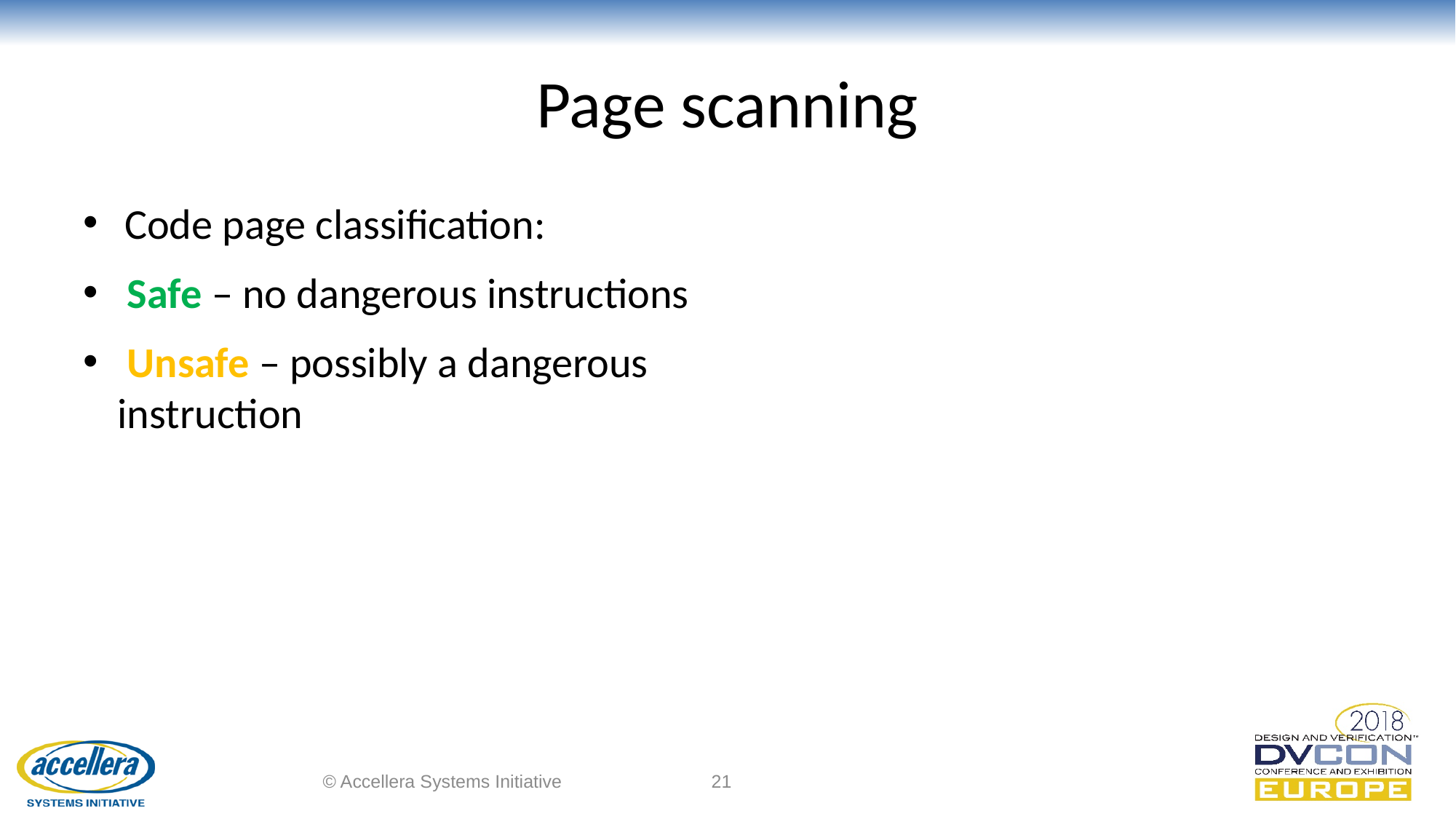

# Page scanning
Code page classification:
 Safe – no dangerous instructions
 Unsafe – possibly a dangerous instruction

© Accellera Systems Initiative
21